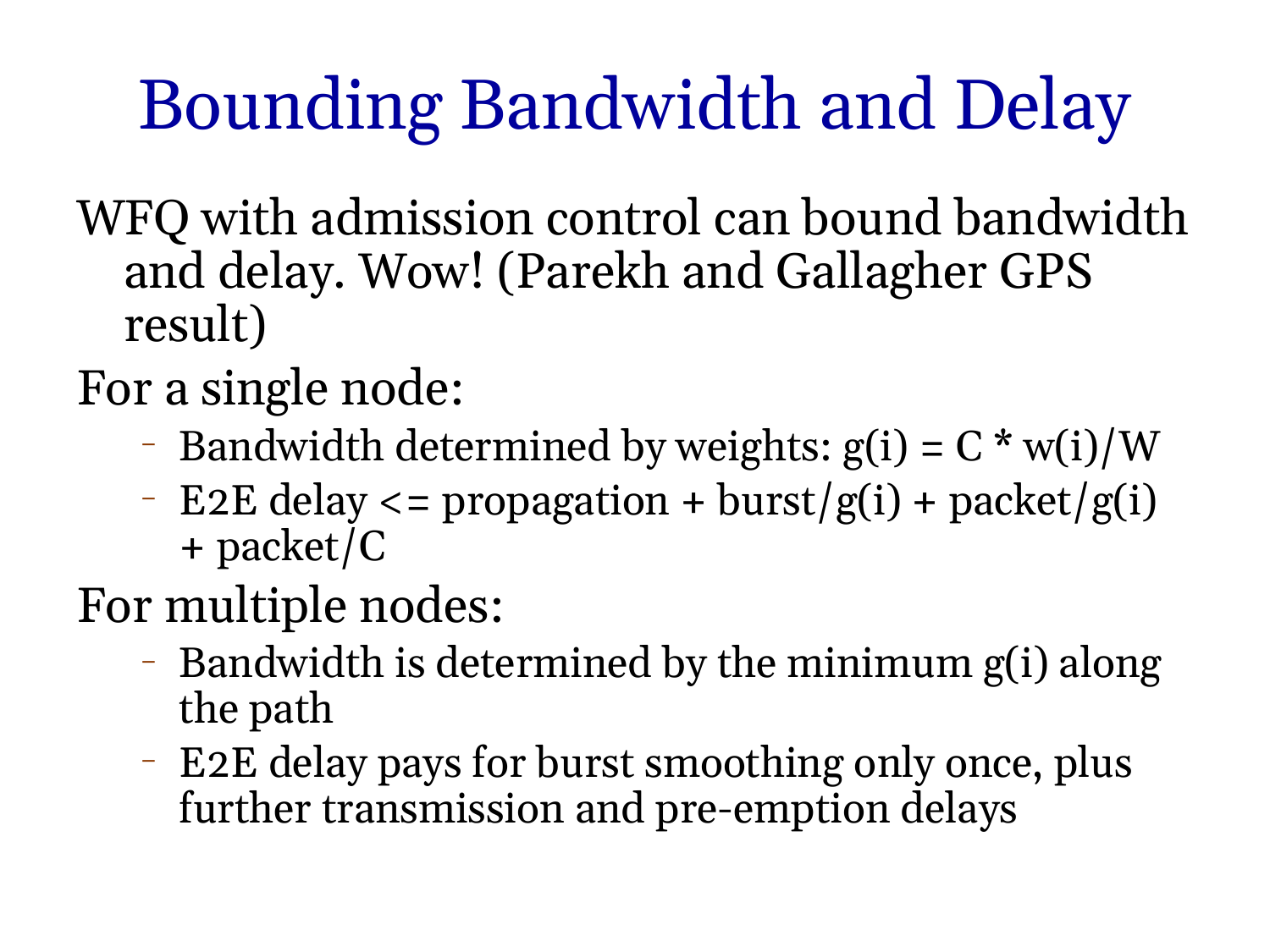

# Bounding Bandwidth and Delay
WFQ with admission control can bound bandwidth and delay. Wow! (Parekh and Gallagher GPS result)
For a single node:
Bandwidth determined by weights: g(i) = C * w(i)/W
E2E delay <= propagation + burst/g(i) + packet/g(i) + packet/C
For multiple nodes:
Bandwidth is determined by the minimum g(i) along the path
E2E delay pays for burst smoothing only once, plus further transmission and pre-emption delays